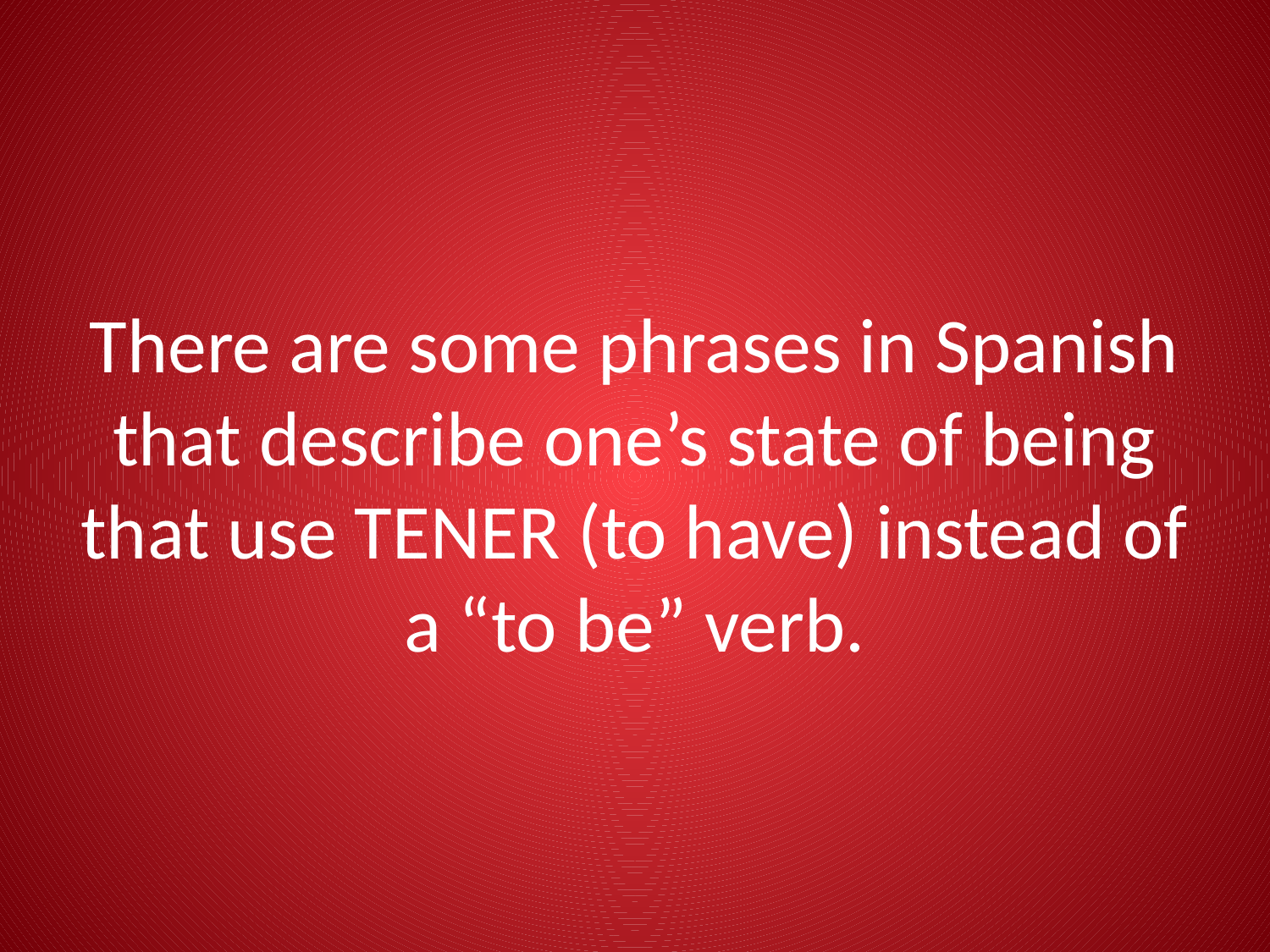

# There are some phrases in Spanish that describe one’s state of being that use TENER (to have) instead of a “to be” verb.